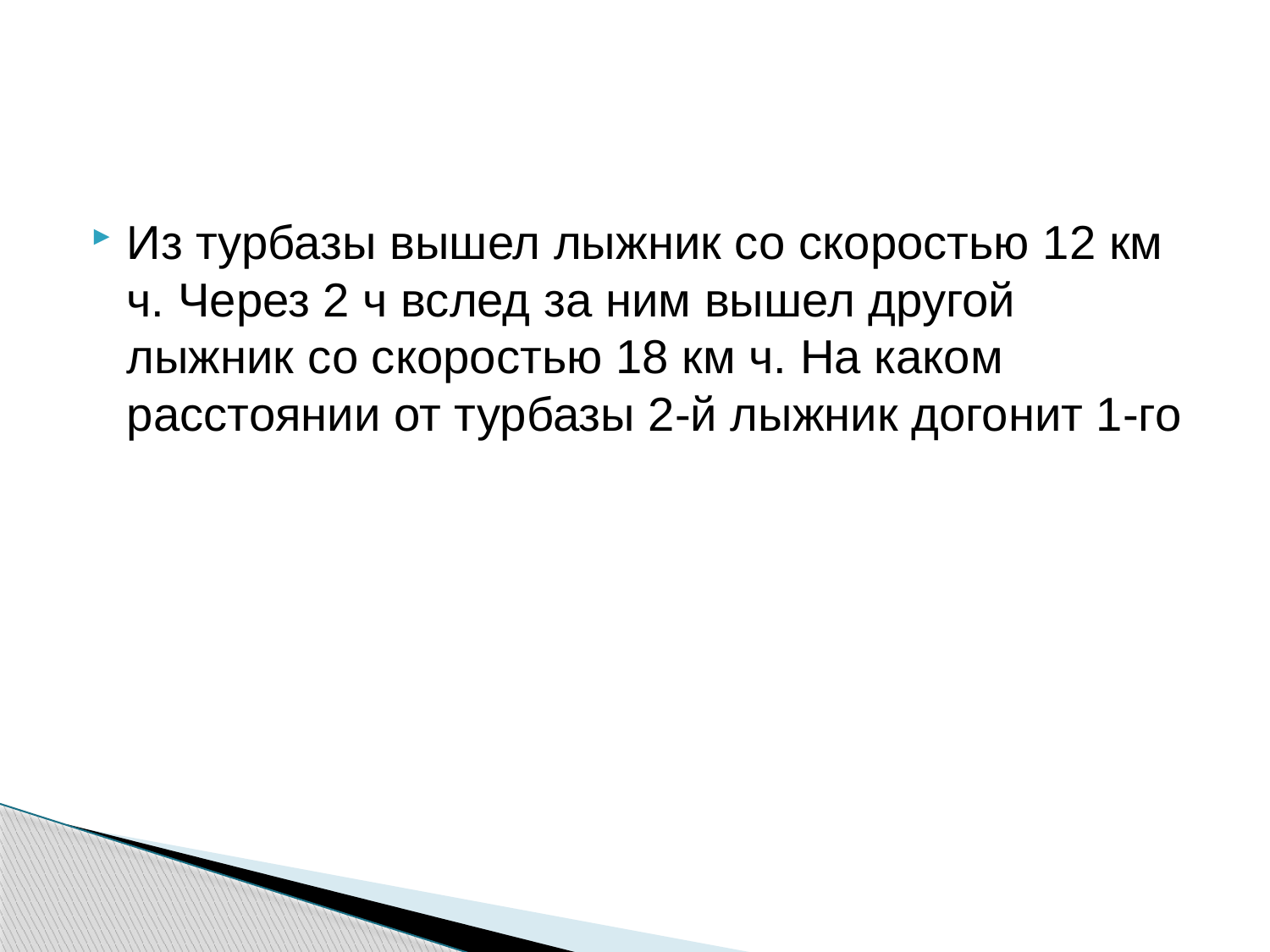

#
Из турбазы вышел лыжник со скоростью 12 км ч. Через 2 ч вслед за ним вышел другой лыжник со скоростью 18 км ч. На каком расстоянии от турбазы 2-й лыжник догонит 1-го